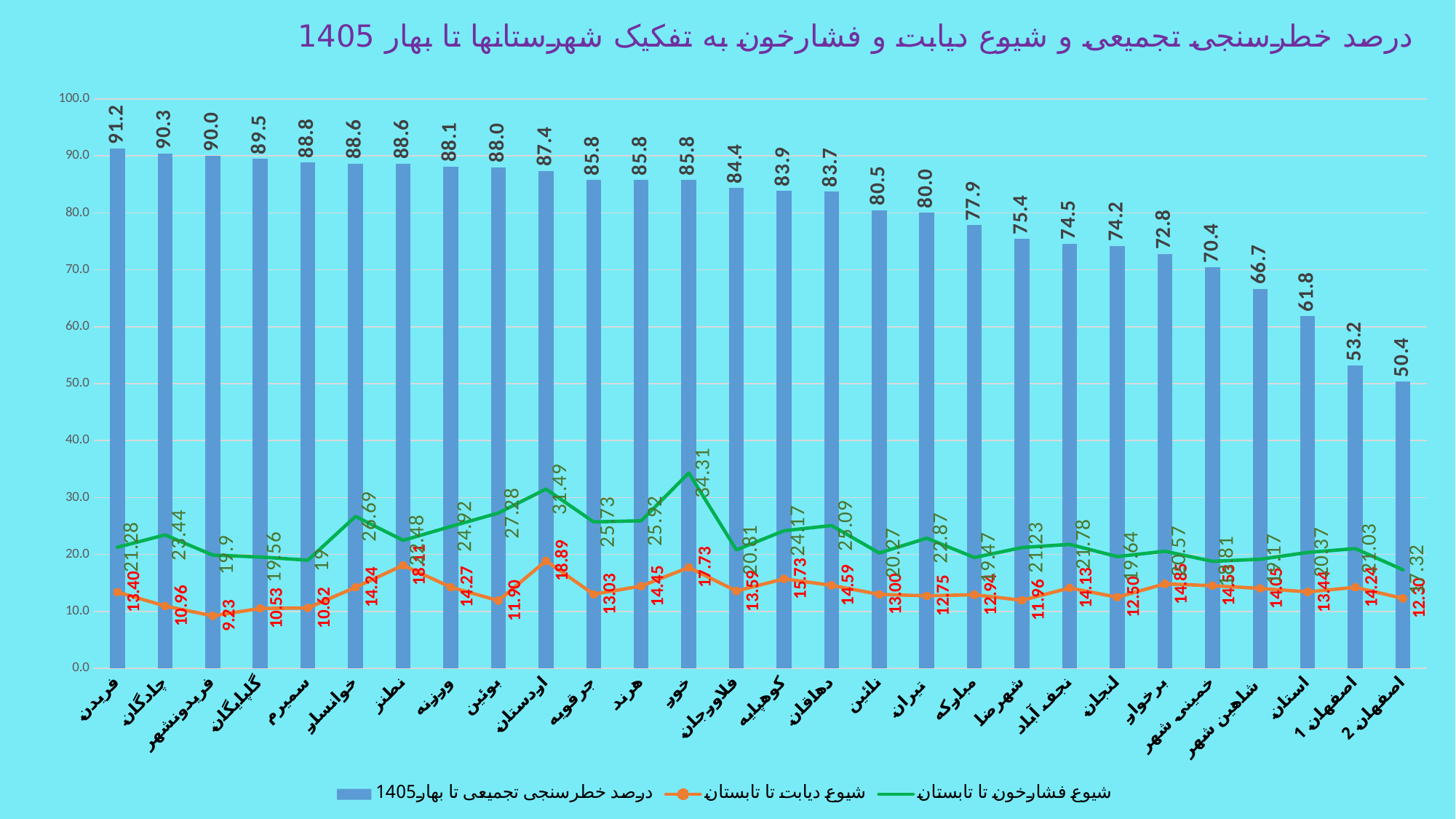

### Chart: درصد خطرسنجی تجمیعی و شیوع دیابت و فشارخون به تفکیک شهرستانها تا بهار 1405

| Category | درصد خطرسنجی تجمیعی تا بهار1405 | شیوع دیابت تا تابستان | شیوع فشارخون تا تابستان |
|---|---|---|---|
| فریدن | 91.24 | 13.4 | 21.28 |
| چادگان | 90.34 | 10.96 | 23.44 |
| فریدونشهر | 89.95 | 9.23 | 19.9 |
| گلپایگان | 89.5 | 10.53 | 19.56 |
| سمیرم | 88.81 | 10.62 | 19.0 |
| خوانسار | 88.64 | 14.24 | 26.69 |
| نطنز | 88.63 | 18.11 | 22.48 |
| ورزنه | 88.13 | 14.27 | 24.92 |
| بوئین | 88.02 | 11.9 | 27.28 |
| اردستان | 87.37 | 18.89 | 31.49 |
| جرقویه | 85.8 | 13.03 | 25.73 |
| هرند | 85.78 | 14.45 | 25.92 |
| خور | 85.77 | 17.73 | 34.31 |
| فلاورجان | 84.36 | 13.59 | 20.81 |
| کوهپایه | 83.87 | 15.73 | 24.17 |
| دهاقان | 83.69 | 14.59 | 25.09 |
| نائین | 80.48 | 13.0 | 20.27 |
| تیران  | 79.98 | 12.75 | 22.87 |
| مبارکه | 77.86 | 12.94 | 19.47 |
| شهرضا | 75.41 | 11.96 | 21.23 |
| نجف آباد | 74.49 | 14.13 | 21.78 |
| لنجان | 74.21 | 12.5 | 19.64 |
| برخوار | 72.78 | 14.85 | 20.57 |
| خمینی شهر | 70.42 | 14.53 | 18.81 |
| شاهین شهر  | 66.65 | 14.05 | 19.17 |
| استان | 61.84 | 13.44 | 20.37 |
| اصفهان 1 | 53.2 | 14.24 | 21.03 |
| اصفهان 2 | 50.37 | 12.3 | 17.32 |